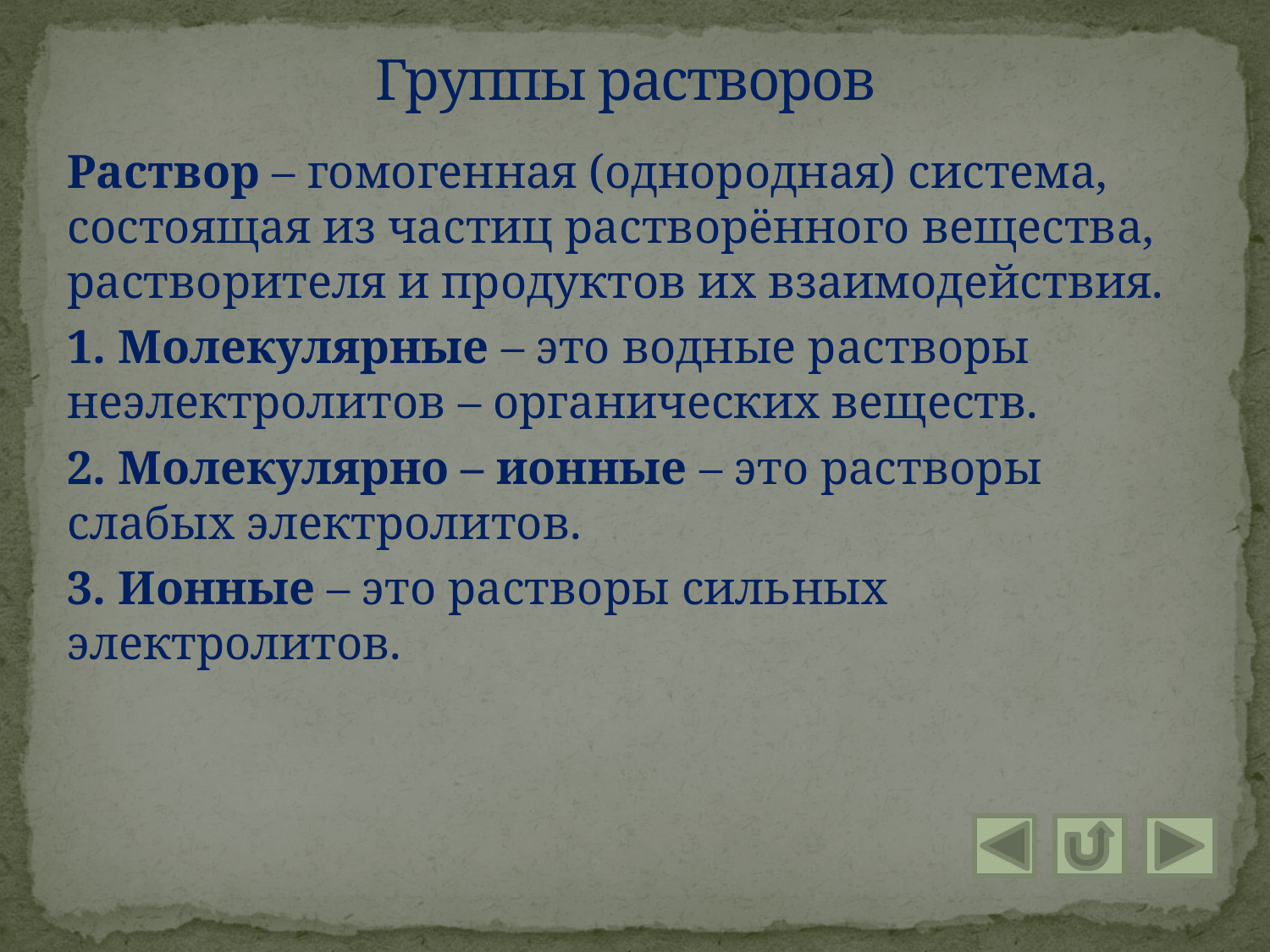

# Группы растворов
Раствор – гомогенная (однородная) система, состоящая из частиц растворённого вещества, растворителя и продуктов их взаимодействия.
1. Молекулярные – это водные растворы неэлектролитов – органических веществ.
2. Молекулярно – ионные – это растворы слабых электролитов.
3. Ионные – это растворы сильных электролитов.